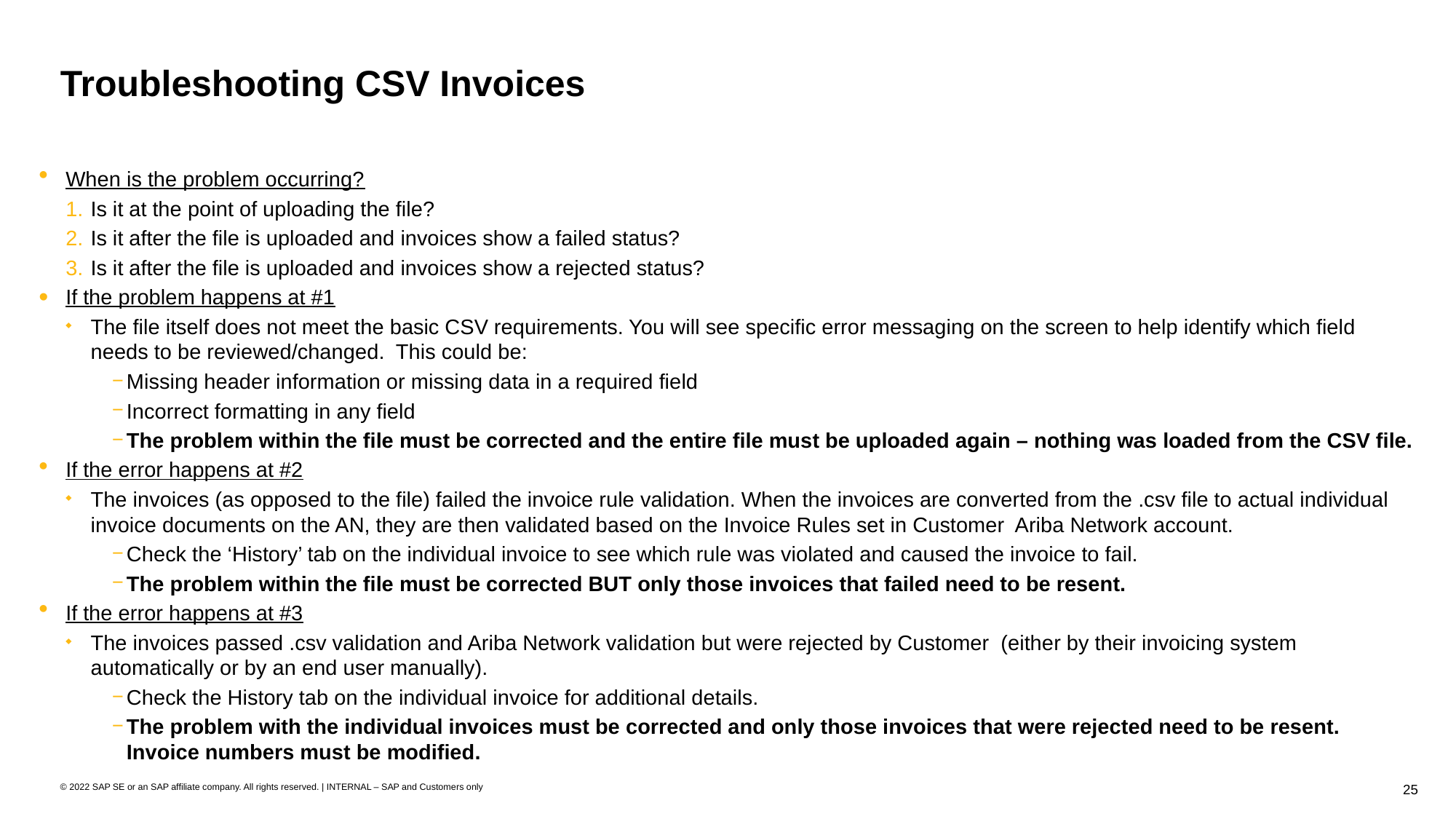

# Troubleshooting CSV Invoices
When is the problem occurring?
Is it at the point of uploading the file?
Is it after the file is uploaded and invoices show a failed status?
Is it after the file is uploaded and invoices show a rejected status?
If the problem happens at #1
The file itself does not meet the basic CSV requirements. You will see specific error messaging on the screen to help identify which field needs to be reviewed/changed.  This could be:
Missing header information or missing data in a required field
Incorrect formatting in any field
The problem within the file must be corrected and the entire file must be uploaded again – nothing was loaded from the CSV file.
If the error happens at #2
The invoices (as opposed to the file) failed the invoice rule validation. When the invoices are converted from the .csv file to actual individual invoice documents on the AN, they are then validated based on the Invoice Rules set in Customer  Ariba Network account.
Check the ‘History’ tab on the individual invoice to see which rule was violated and caused the invoice to fail.
The problem within the file must be corrected BUT only those invoices that failed need to be resent.
If the error happens at #3
The invoices passed .csv validation and Ariba Network validation but were rejected by Customer  (either by their invoicing system automatically or by an end user manually).
Check the History tab on the individual invoice for additional details.
The problem with the individual invoices must be corrected and only those invoices that were rejected need to be resent.  Invoice numbers must be modified.